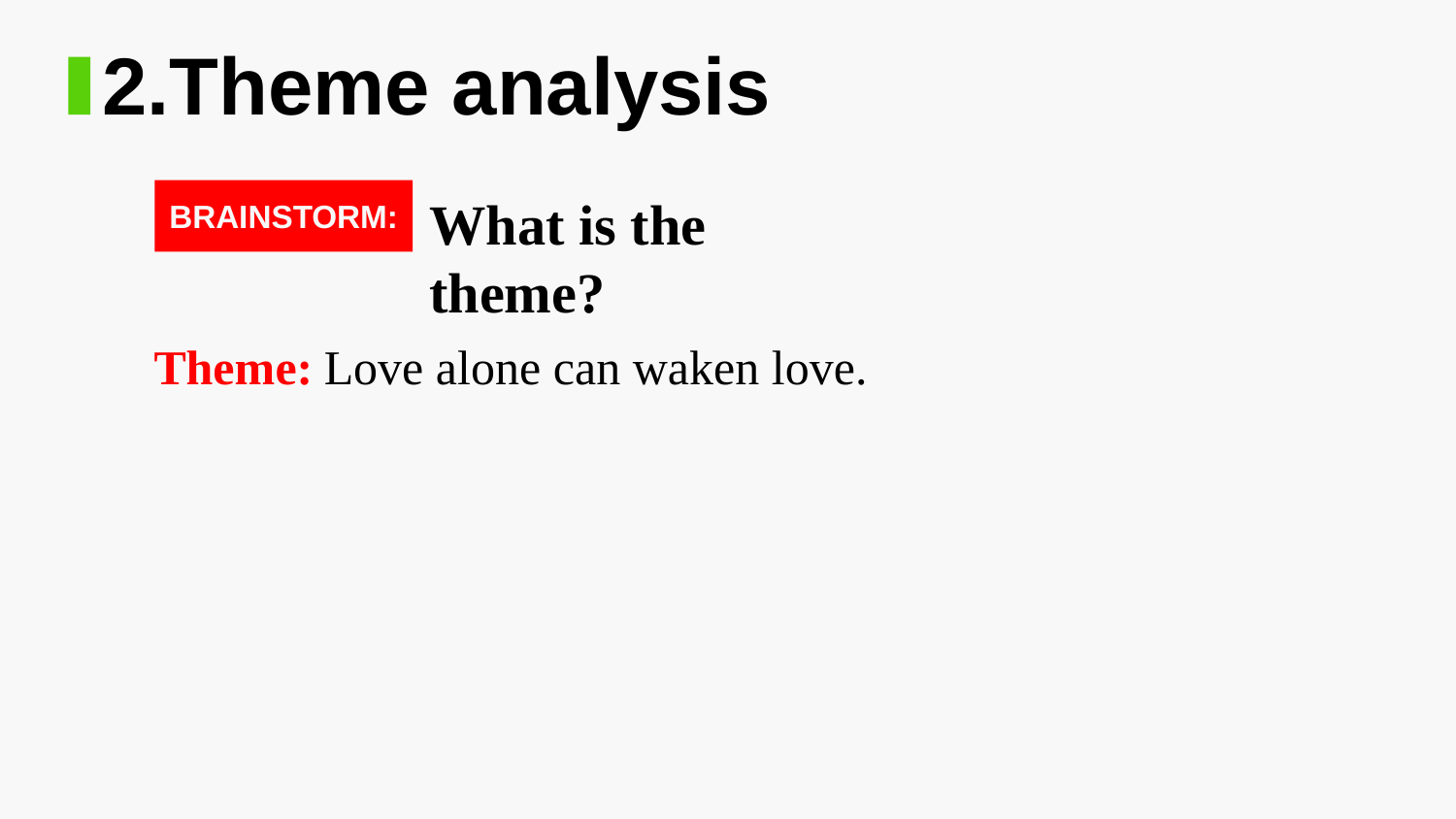

2.Theme analysis

BRAINSTORM:
What is the theme?
    Theme: Love alone can waken love.